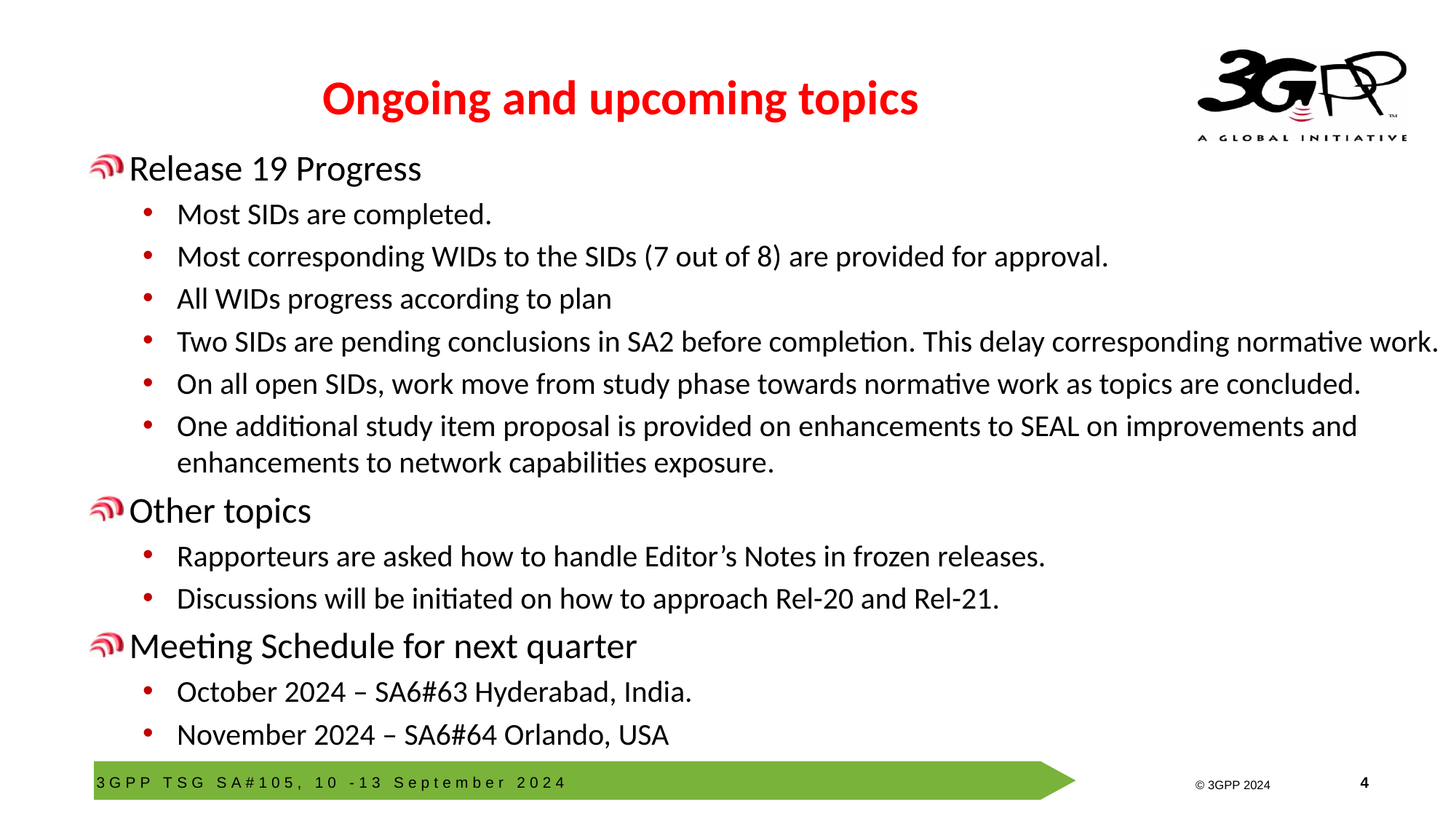

# Ongoing and upcoming topics
Release 19 Progress
Most SIDs are completed.
Most corresponding WIDs to the SIDs (7 out of 8) are provided for approval.
All WIDs progress according to plan
Two SIDs are pending conclusions in SA2 before completion. This delay corresponding normative work.
On all open SIDs, work move from study phase towards normative work as topics are concluded.
One additional study item proposal is provided on enhancements to SEAL on improvements and enhancements to network capabilities exposure.
Other topics
Rapporteurs are asked how to handle Editor’s Notes in frozen releases.
Discussions will be initiated on how to approach Rel-20 and Rel-21.
Meeting Schedule for next quarter
October 2024 – SA6#63 Hyderabad, India.
November 2024 – SA6#64 Orlando, USA